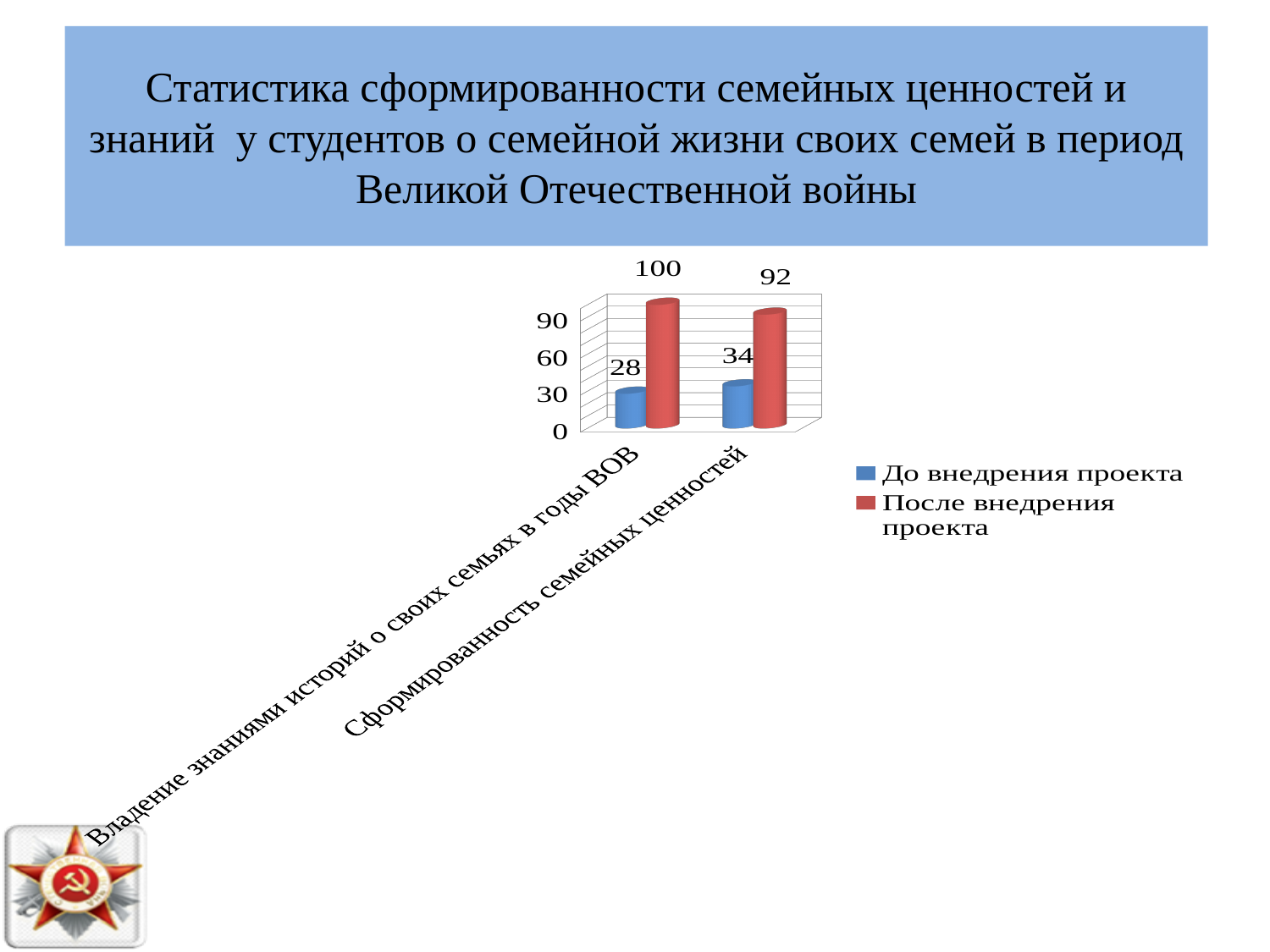

# Статистика сформированности семейных ценностей и знаний  у студентов о семейной жизни своих семей в период Великой Отечественной войны

[unsupported chart]